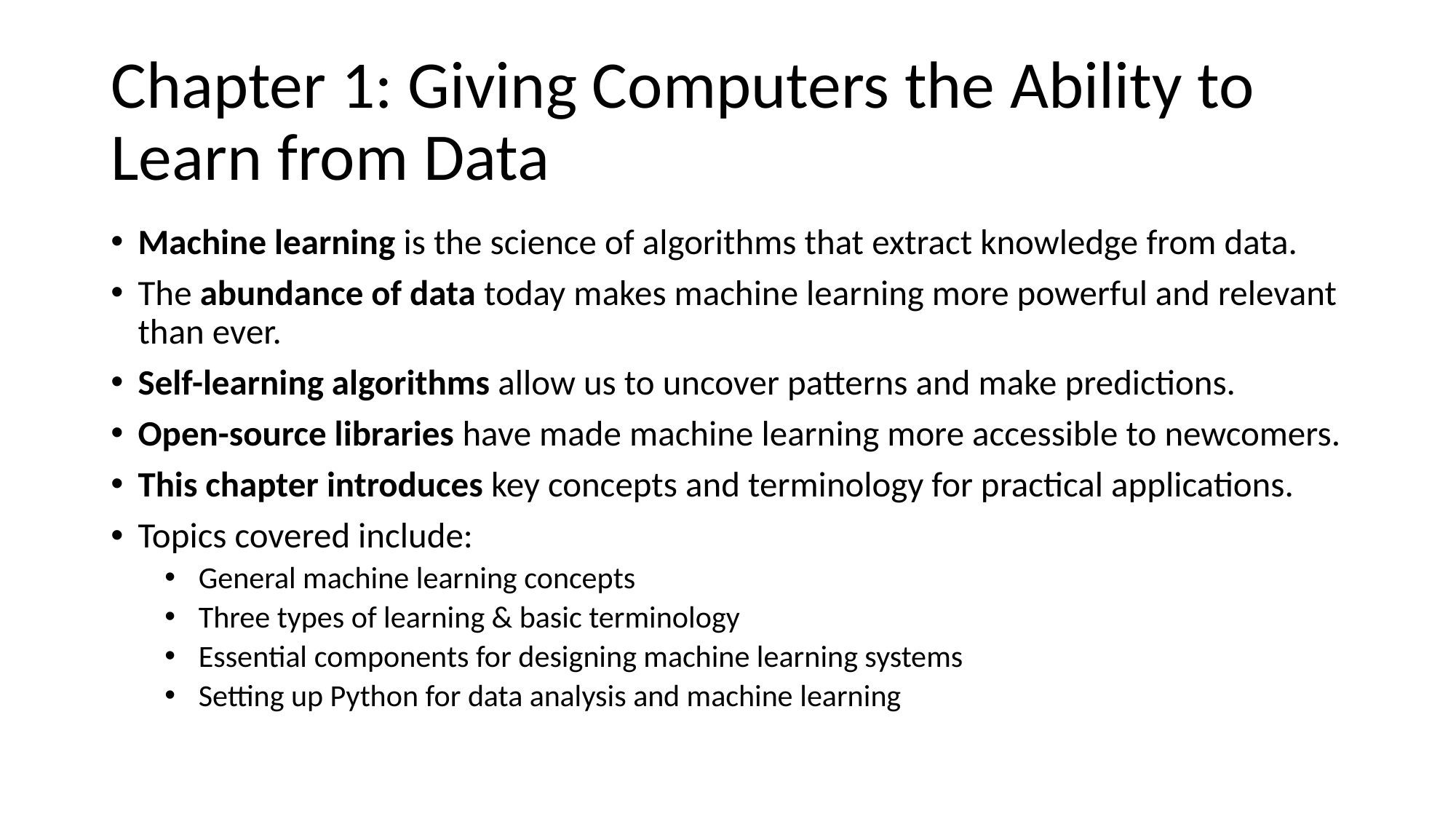

# Chapter 1: Giving Computers the Ability to Learn from Data
Machine learning is the science of algorithms that extract knowledge from data.
The abundance of data today makes machine learning more powerful and relevant than ever.
Self-learning algorithms allow us to uncover patterns and make predictions.
Open-source libraries have made machine learning more accessible to newcomers.
This chapter introduces key concepts and terminology for practical applications.
Topics covered include:
General machine learning concepts
Three types of learning & basic terminology
Essential components for designing machine learning systems
Setting up Python for data analysis and machine learning